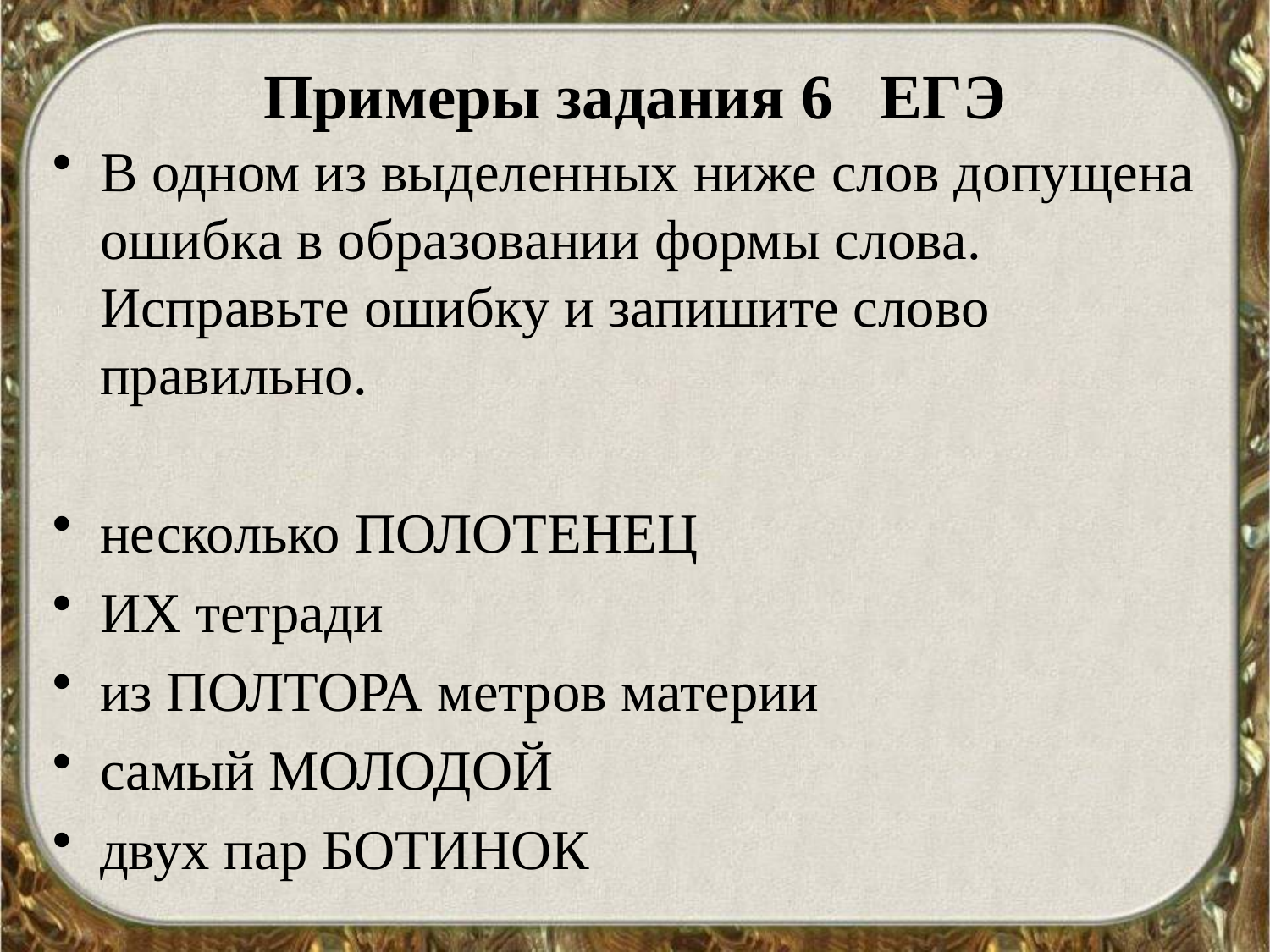

# Примеры задания 6   ЕГЭ
В одном из выделенных ниже слов допущена ошибка в образовании формы слова. Исправьте ошибку и запишите слово правильно.

несколько ПОЛОТЕНЕЦ
ИХ тетради
из ПОЛТОРА метров материи
самый МОЛОДОЙ
двух пар БОТИНОК